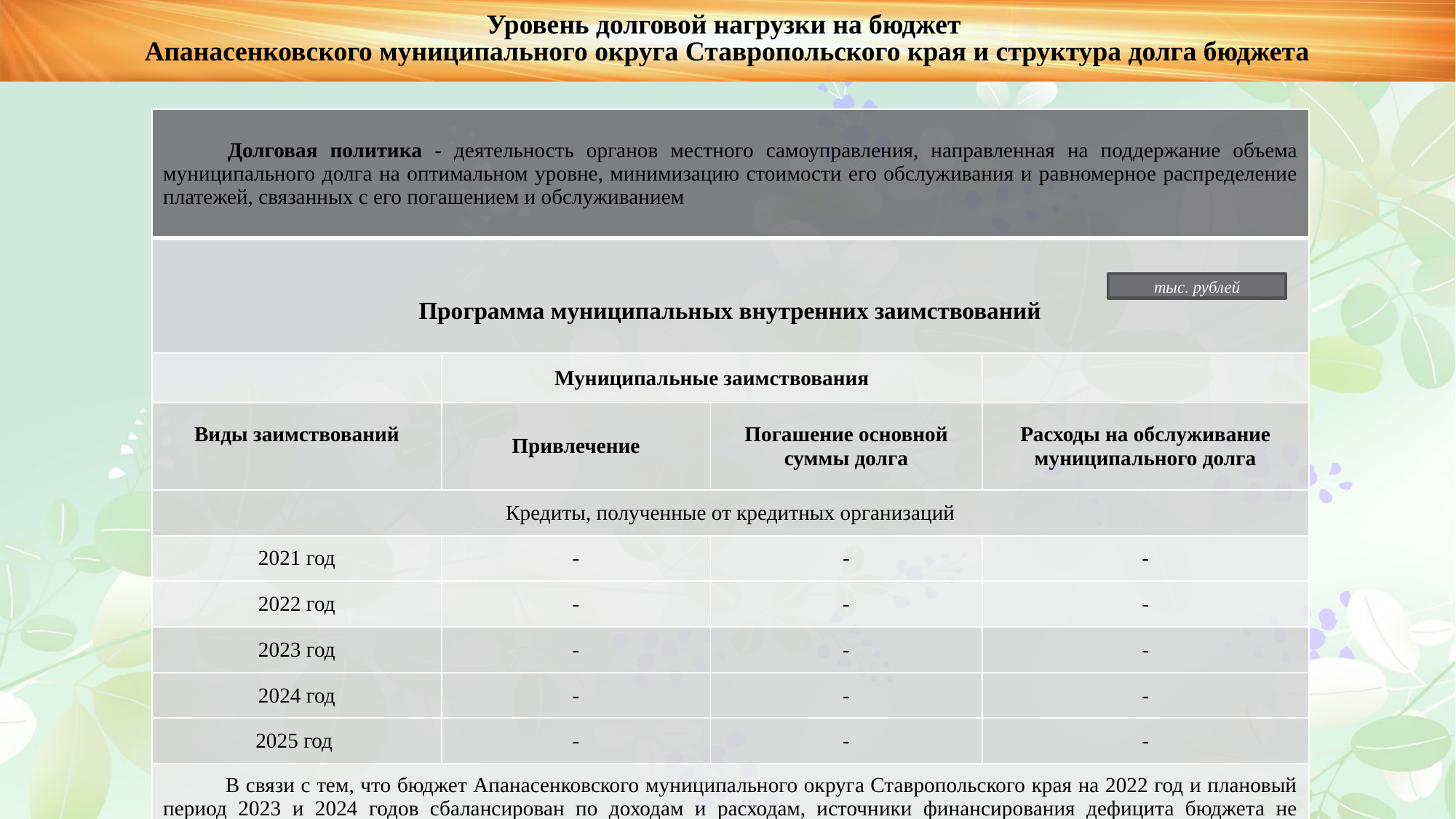

Уровень долговой нагрузки на бюджет
Апанасенковского муниципального округа Ставропольского края и структура долга бюджета
| Долговая политика - деятельность органов местного самоуправления, направленная на поддержание объема муниципального долга на оптимальном уровне, минимизацию стоимости его обслуживания и равномерное распределение платежей, связанных с его погашением и обслуживанием |  |  |  |
| --- | --- | --- | --- |
| Программа муниципальных внутренних заимствований |  |  |  |
|  | Муниципальные заимствования |  |  |
| Виды заимствований | Привлечение | Погашение основной суммы долга | Расходы на обслуживание муниципального долга |
| Кредиты, полученные от кредитных организаций |  |  |  |
| 2021 год | - | - | - |
| 2022 год | - | - | - |
| 2023 год | - | - | - |
| 2024 год | - | - | - |
| 2025 год | - | - | - |
| В связи с тем, что бюджет Апанасенковского муниципального округа Ставропольского края на 2022 год и плановый период 2023 и 2024 годов сбалансирован по доходам и расходам, источники финансирования дефицита бюджета не планируется. Предоставление муниципальных гарантий Апанасенковского муниципального округа Ставропольского края в течение периода не планируется. |  |  |  |
тыс. рублей